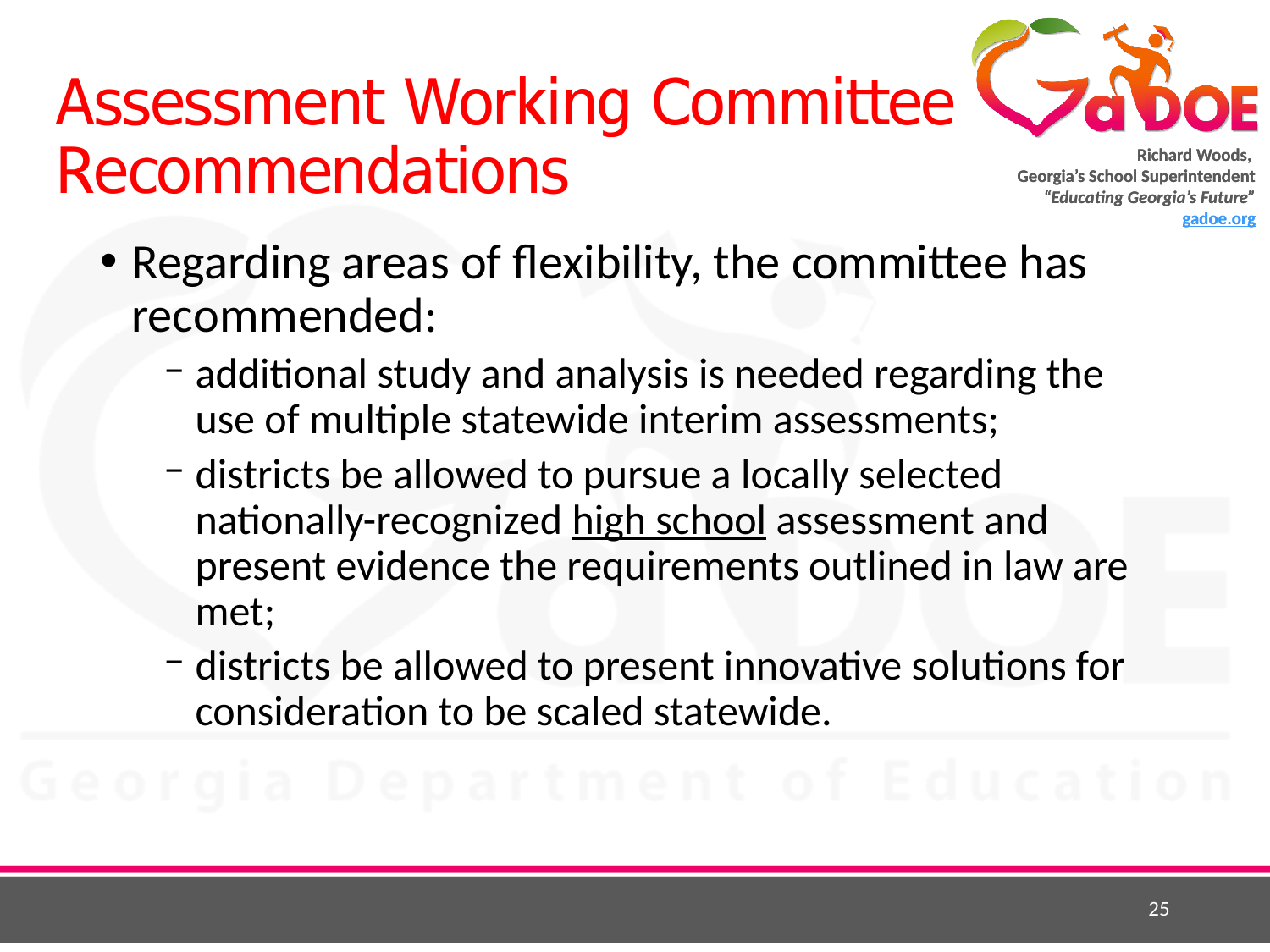

# Assessment Working Committee Recommendations
Regarding areas of flexibility, the committee has recommended:
additional study and analysis is needed regarding the use of multiple statewide interim assessments;
districts be allowed to pursue a locally selected nationally-recognized high school assessment and present evidence the requirements outlined in law are met;
districts be allowed to present innovative solutions for consideration to be scaled statewide.
25